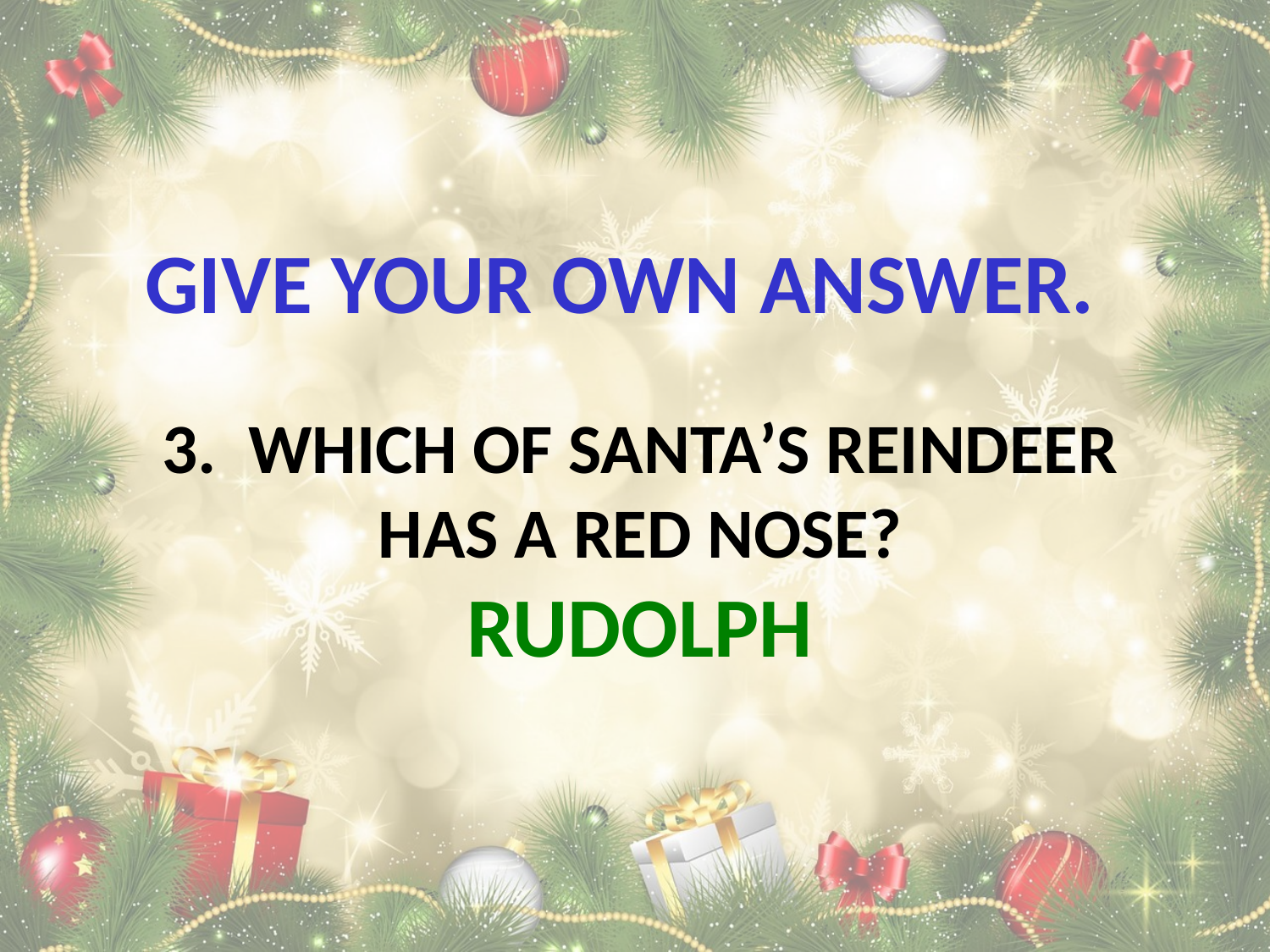

GIVE YOUR OWN ANSWER.
# 3.  Which of santa’s reindeer has a red nose? rudolph